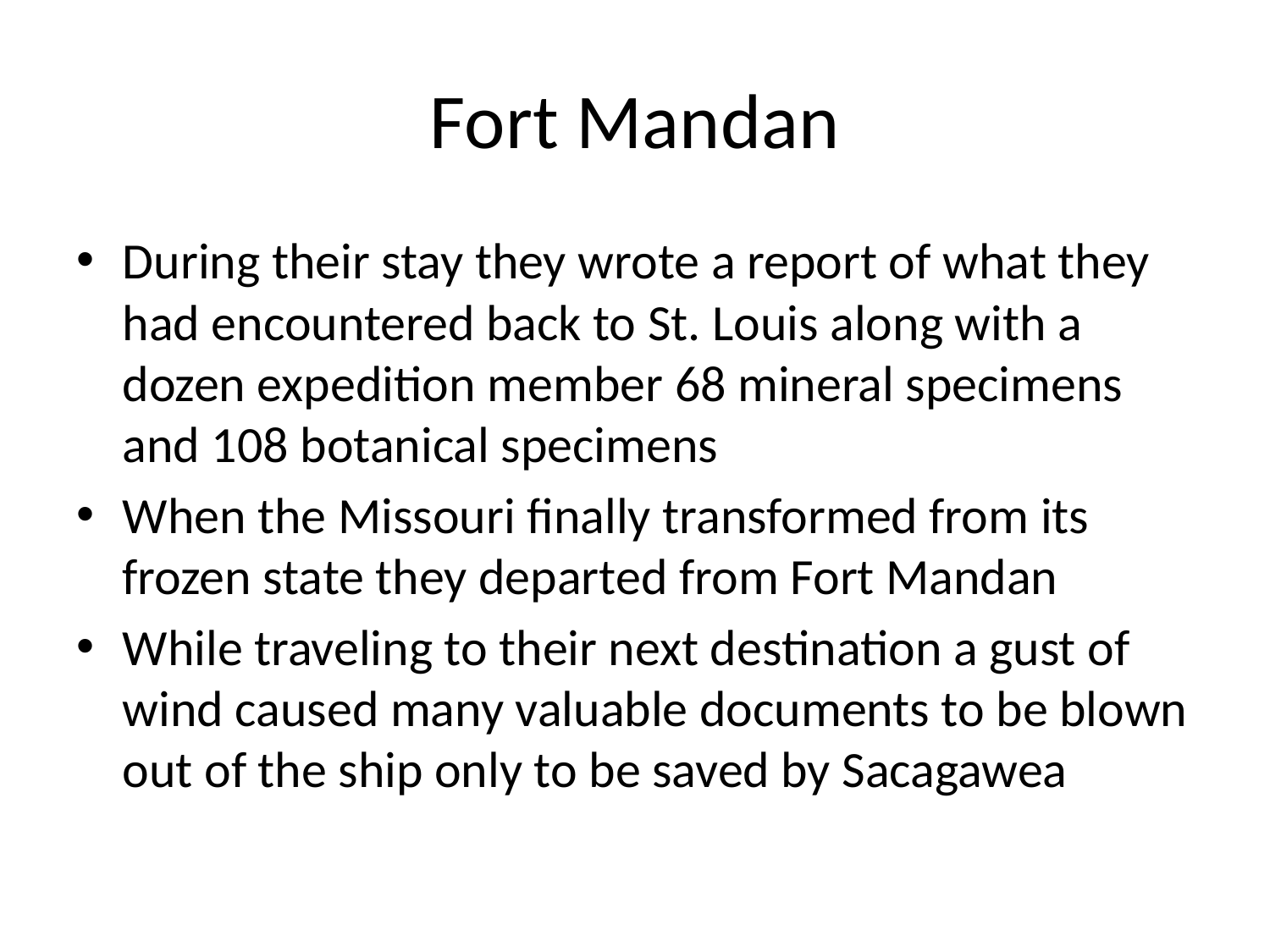

# Fort Mandan
During their stay they wrote a report of what they had encountered back to St. Louis along with a dozen expedition member 68 mineral specimens and 108 botanical specimens
When the Missouri finally transformed from its frozen state they departed from Fort Mandan
While traveling to their next destination a gust of wind caused many valuable documents to be blown out of the ship only to be saved by Sacagawea